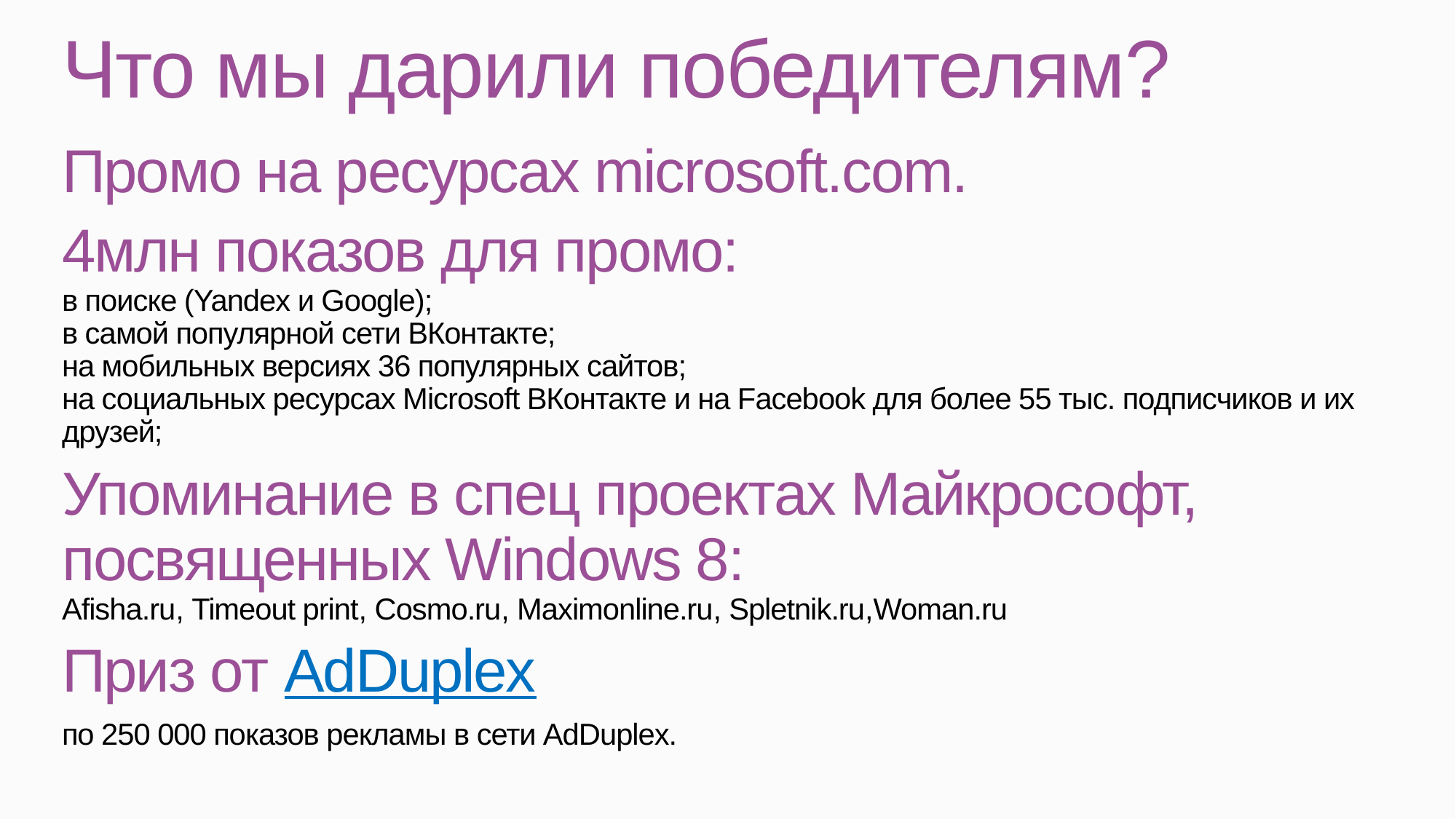

# Что мы дарили победителям?
Промо на ресурсах microsoft.com.
4млн показов для промо:
в поиске (Yandex и Google);
в самой популярной сети ВКонтакте;
на мобильных версиях 36 популярных сайтов;
на социальных ресурсах Microsoft ВКонтакте и на Facebook для более 55 тыс. подписчиков и их друзей;
Упоминание в спец проектах Майкрософт, посвященных Windows 8:
Afisha.ru, Timeout print, Cosmo.ru, Maximonline.ru, Spletnik.ru,Woman.ru
Приз от AdDuplex
по 250 000 показов рекламы в сети AdDuplex.